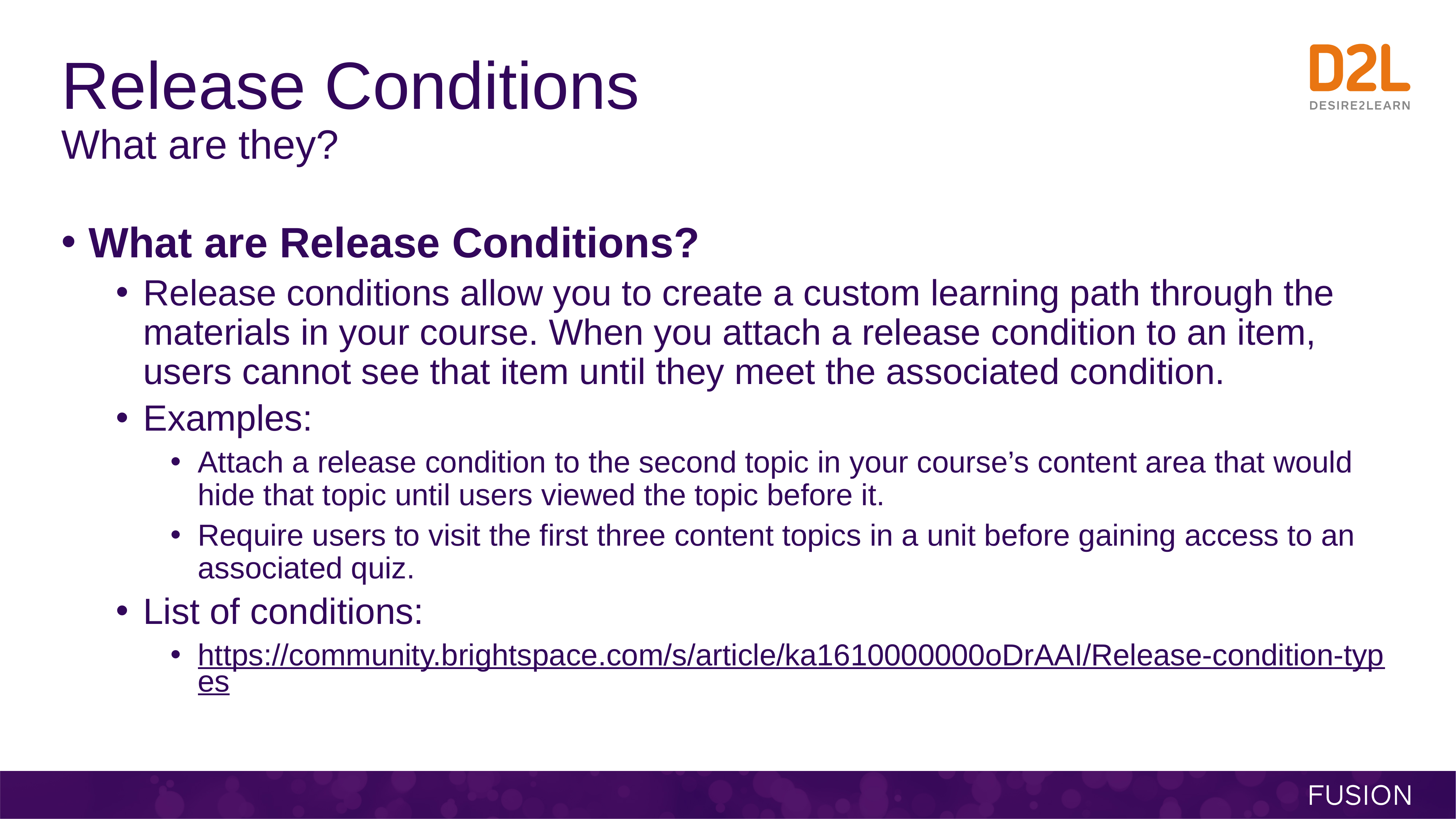

# Release Conditions What are they?
What are Release Conditions?
Release conditions allow you to create a custom learning path through the materials in your course. When you attach a release condition to an item, users cannot see that item until they meet the associated condition.
Examples:
Attach a release condition to the second topic in your course’s content area that would hide that topic until users viewed the topic before it.
Require users to visit the first three content topics in a unit before gaining access to an associated quiz.
List of conditions:
https://community.brightspace.com/s/article/ka1610000000oDrAAI/Release-condition-types